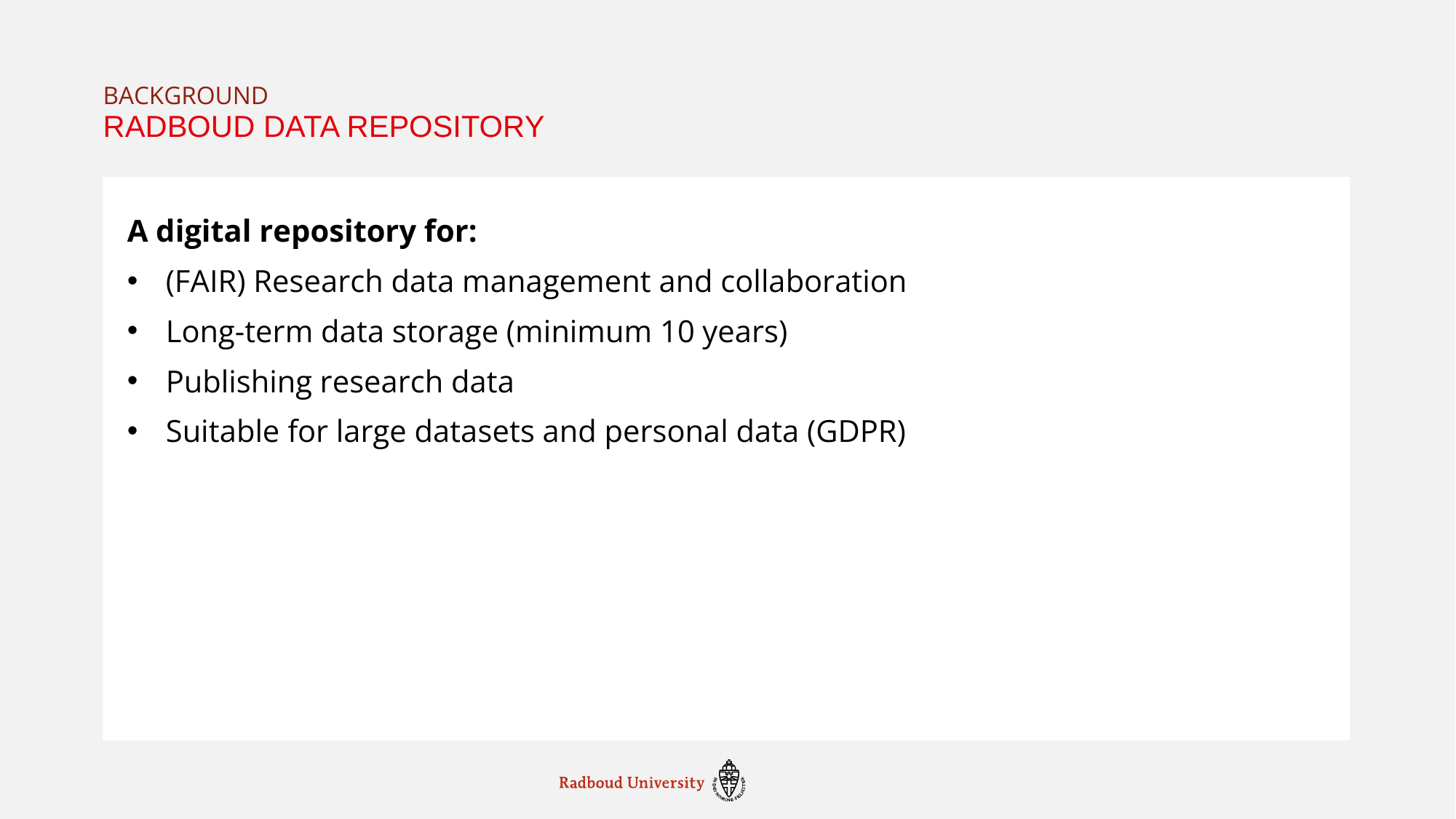

Background
# Radboud Data repository

A digital repository for:
(FAIR) Research data management and collaboration
Long-term data storage (minimum 10 years)
Publishing research data
Suitable for large datasets and personal data (GDPR)